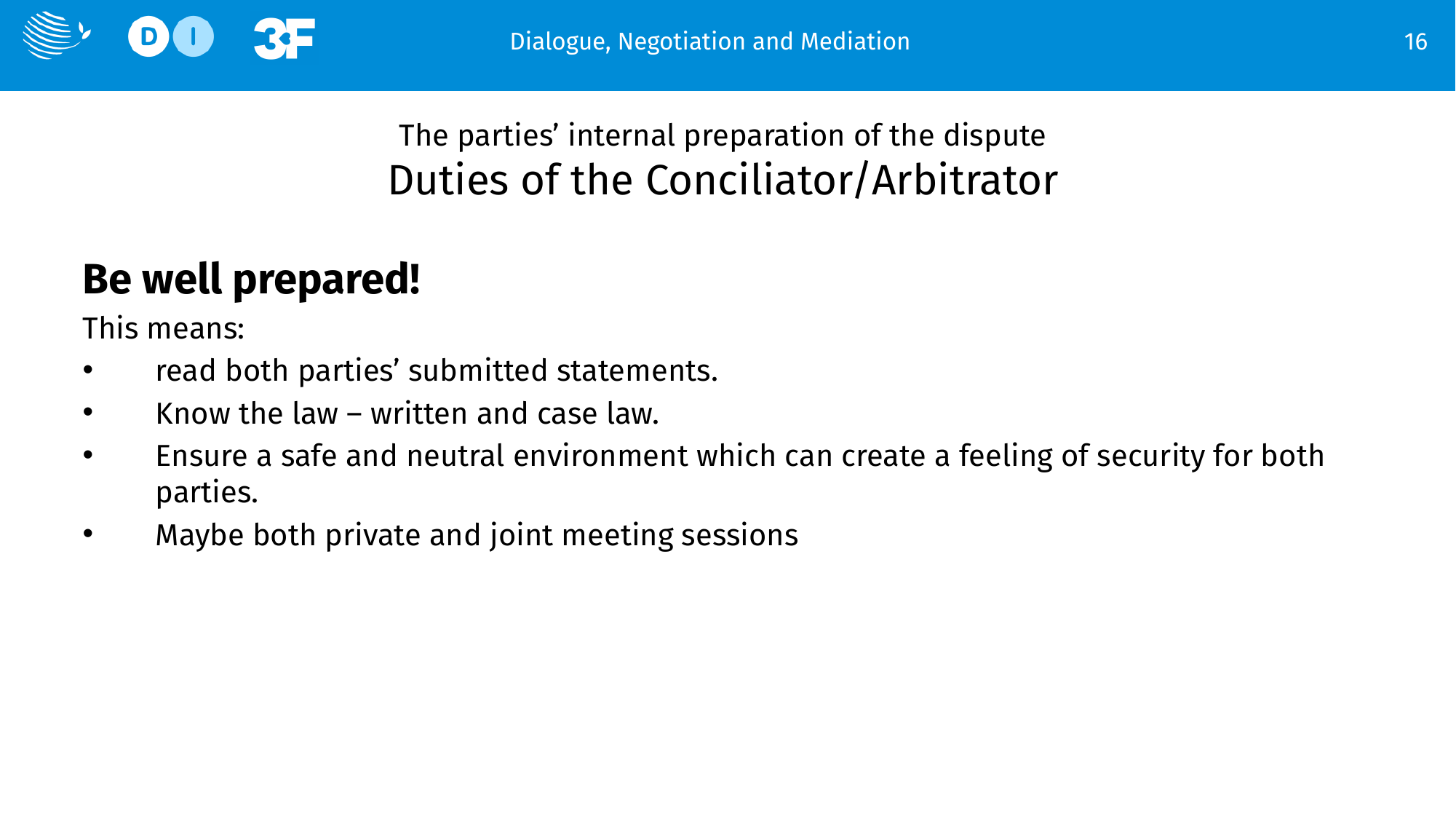

Dialogue, Negotiation and Mediation
16
# The parties’ internal preparation of the dispute Duties of the Conciliator/Arbitrator
Be well prepared!
This means:
read both parties’ submitted statements.
Know the law – written and case law.
Ensure a safe and neutral environment which can create a feeling of security for both parties.
Maybe both private and joint meeting sessions